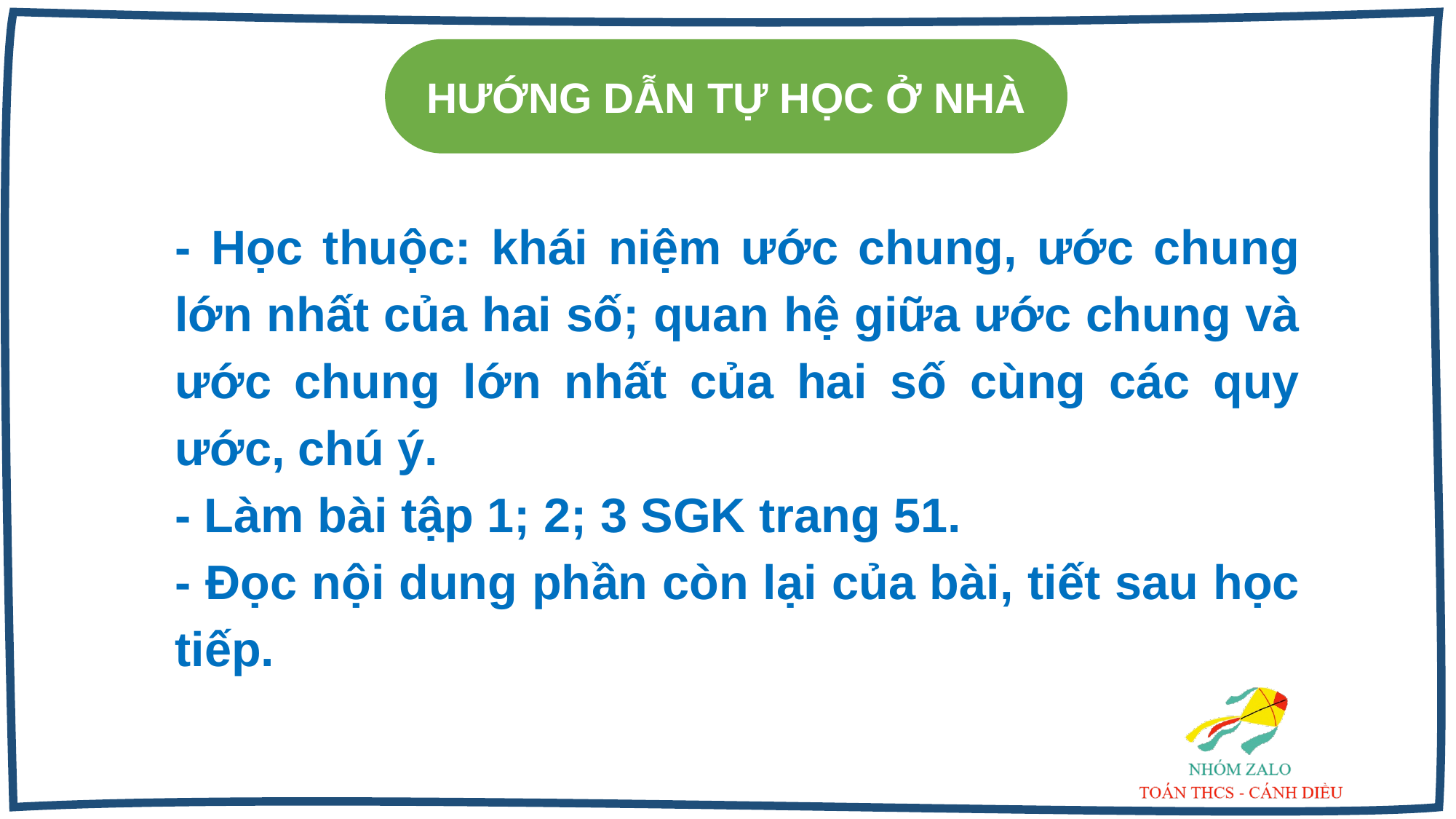

HƯỚNG DẪN TỰ HỌC Ở NHÀ
- Học thuộc: khái niệm ước chung, ước chung lớn nhất của hai số; quan hệ giữa ước chung và ước chung lớn nhất của hai số cùng các quy ước, chú ý.
- Làm bài tập 1; 2; 3 SGK trang 51.
- Đọc nội dung phần còn lại của bài, tiết sau học tiếp.